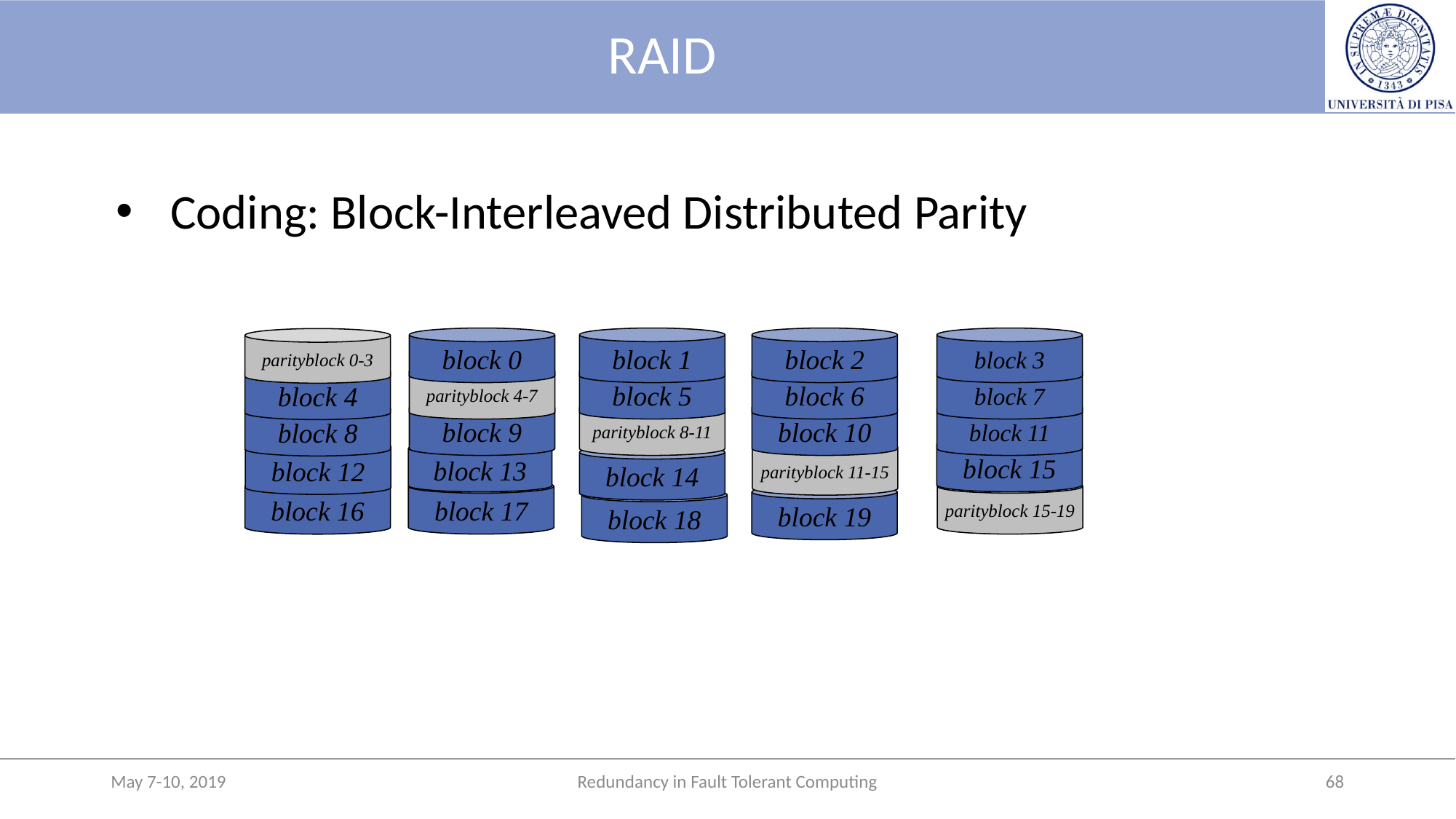

# RAID
Coding: Block-Interleaved Distributed Parity
block 0
parityblock 4-7
block 9
block 1
block 5
parityblock 8-11
block 2
block 6
block 10
block 3
block 7
block 11
parityblock 0-3
block 4
block 8
block 15
block 12
parityblock 11-15
block 13
block 14
block 17
parityblock 15-19
block 16
block 19
block 18
May 7-10, 2019
Redundancy in Fault Tolerant Computing
68